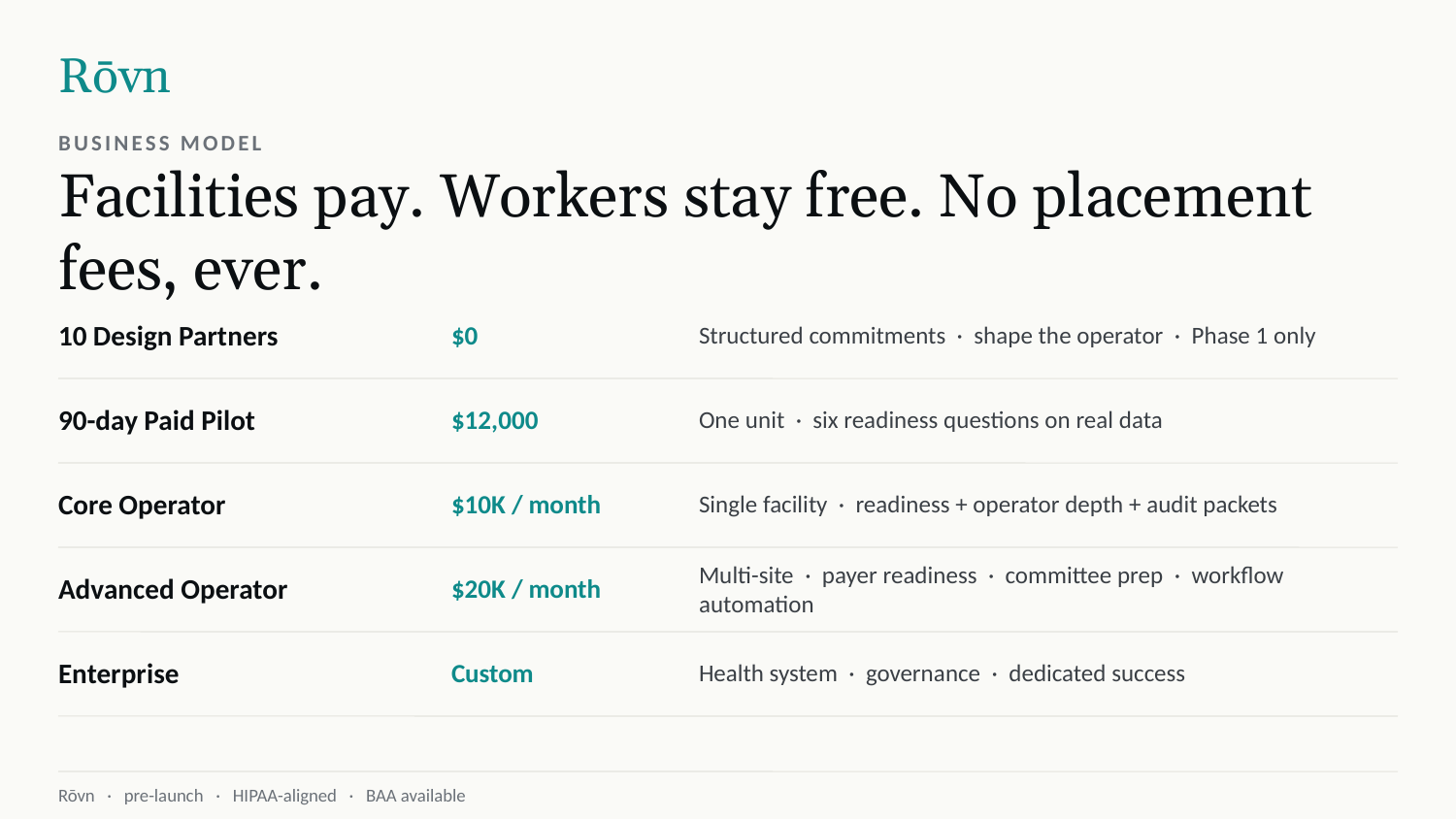

Rōvn
BUSINESS MODEL
Facilities pay. Workers stay free. No placement fees, ever.
10 Design Partners
$0
Structured commitments  ·  shape the operator  ·  Phase 1 only

90-day Paid Pilot
$12,000
One unit  ·  six readiness questions on real data

Core Operator
$10K / month
Single facility  ·  readiness + operator depth + audit packets

Advanced Operator
$20K / month
Multi-site  ·  payer readiness  ·  committee prep  ·  workflow automation

Enterprise
Custom
Health system  ·  governance  ·  dedicated success

Rōvn   ·   pre-launch   ·   HIPAA-aligned   ·   BAA available